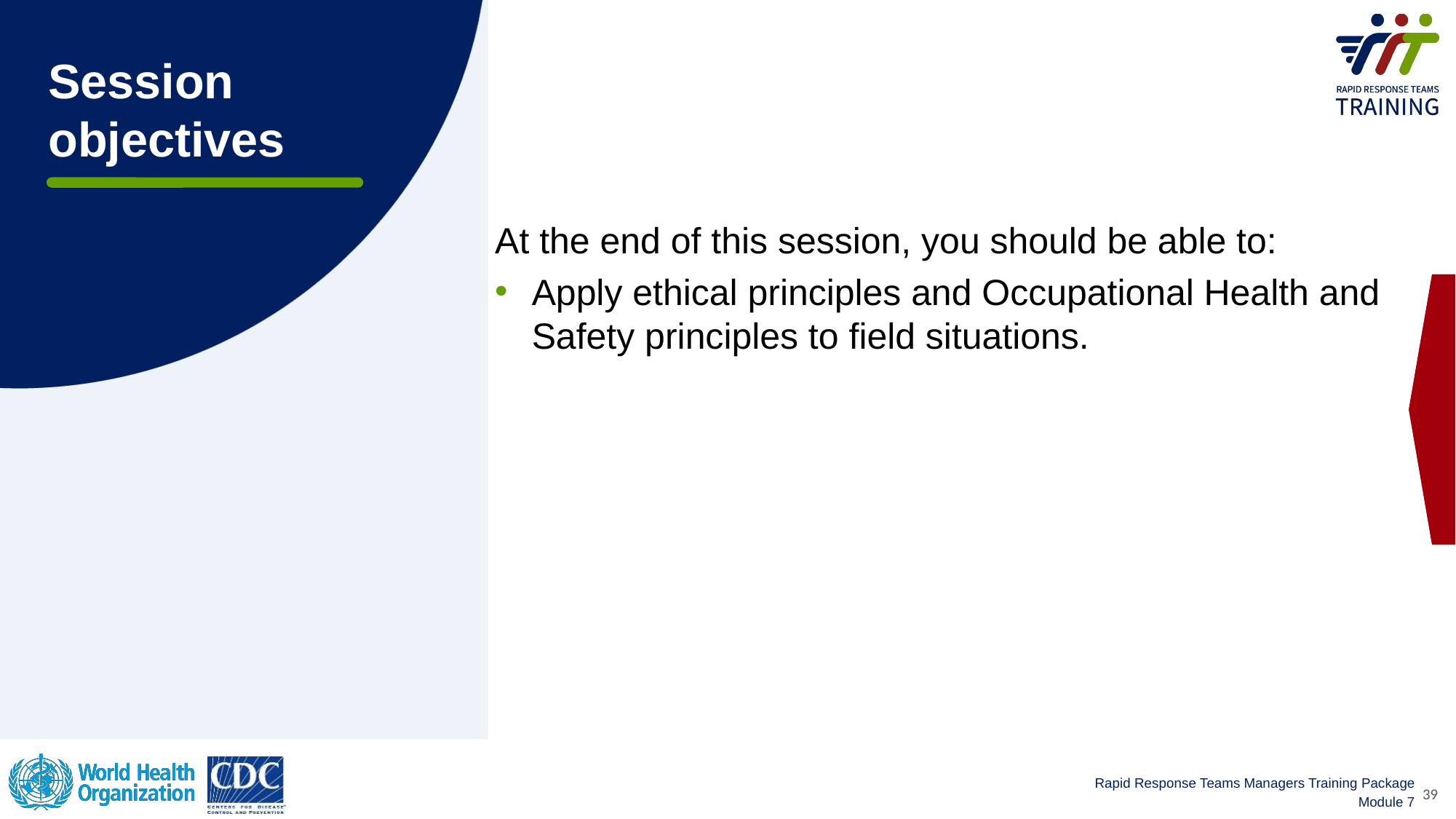

Session objectives
At the end of this session, you should be able to:
Apply ethical principles and Occupational Health and Safety principles to field situations.

39